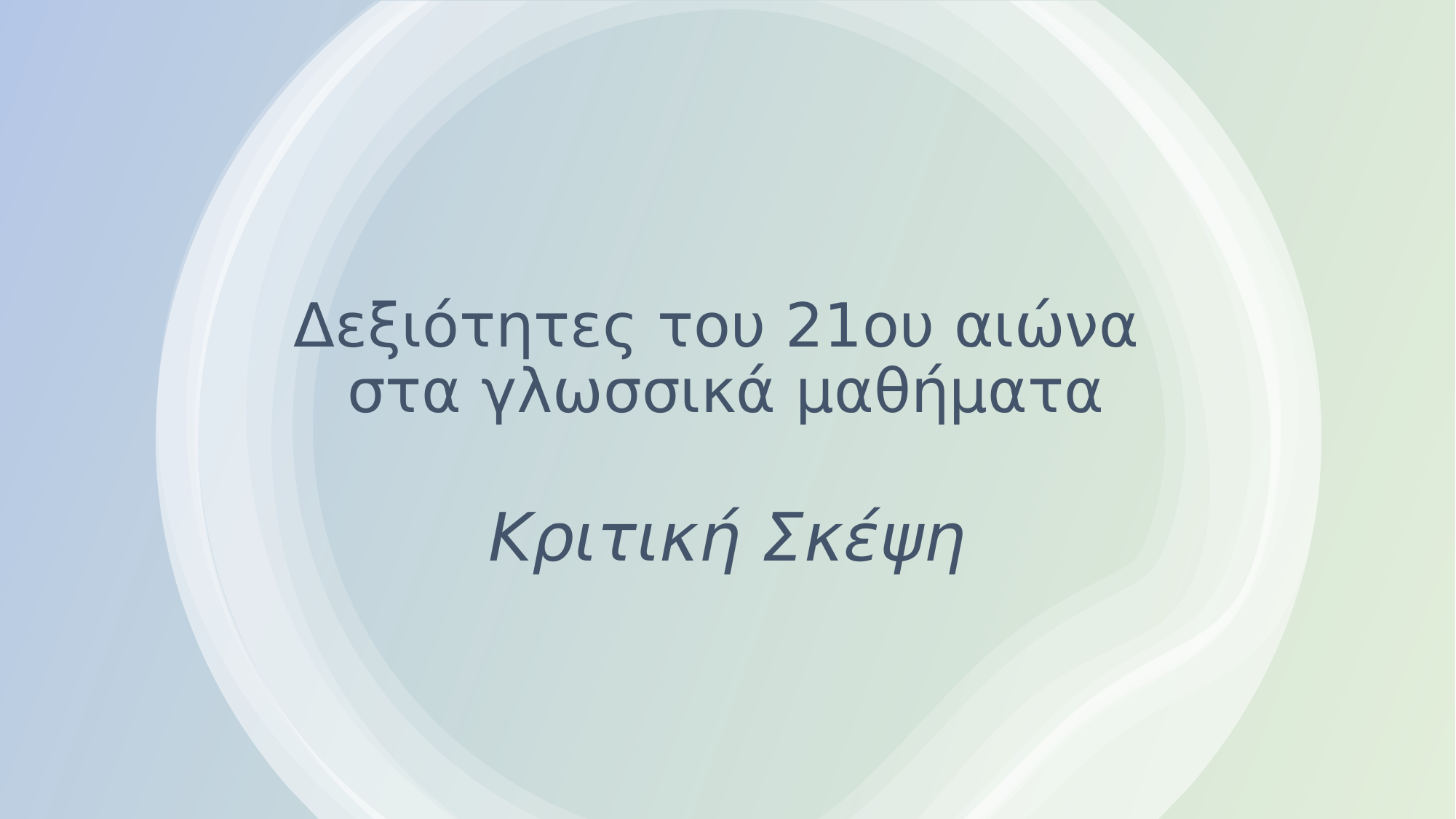

# Δεξιότητες του 21ου αιώνα στα γλωσσικά μαθήματα
Κριτική Σκέψη